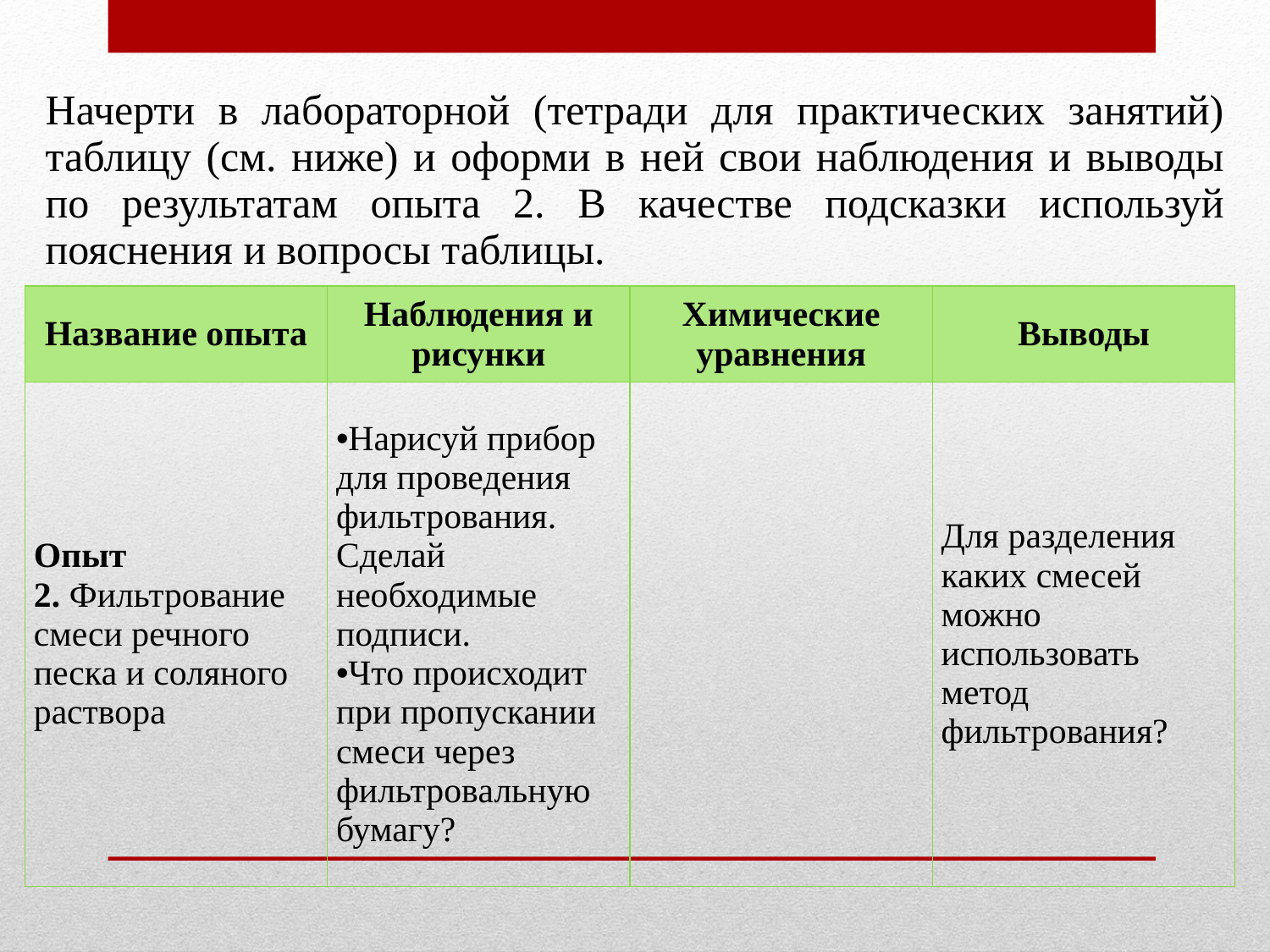

| Начерти в лабораторной (тетради для практических занятий) таблицу (см. ниже) и оформи в ней свои наблюдения и выводы по результатам опыта 2. В качестве подсказки используй пояснения и вопросы таблицы. |
| --- |
| Название опыта | Наблюдения и рисунки | Химические уравнения | Выводы |
| --- | --- | --- | --- |
| Опыт 2. Фильтрование смеси речного песка и соляного раствора | Нарисуй прибор для проведения фильтрования. Сделай необходимые подписи. Что происходит при пропускании смеси через фильтровальную бумагу? |  | Для разделения каких смесей можно использовать метод фильтрования? |